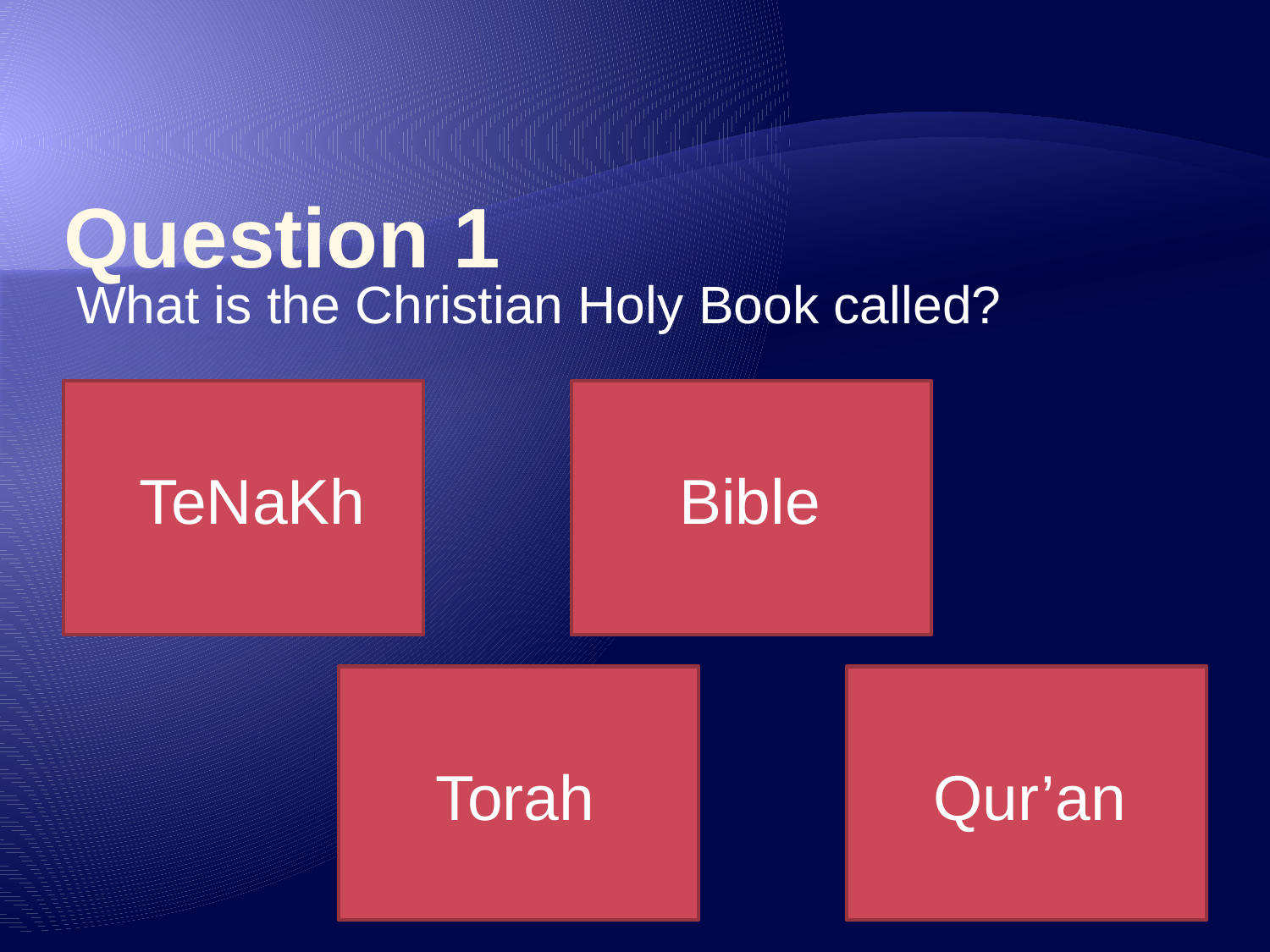

# Question 1
What is the Christian Holy Book called?

TeNaKh
Bible

Torah
Qur’an